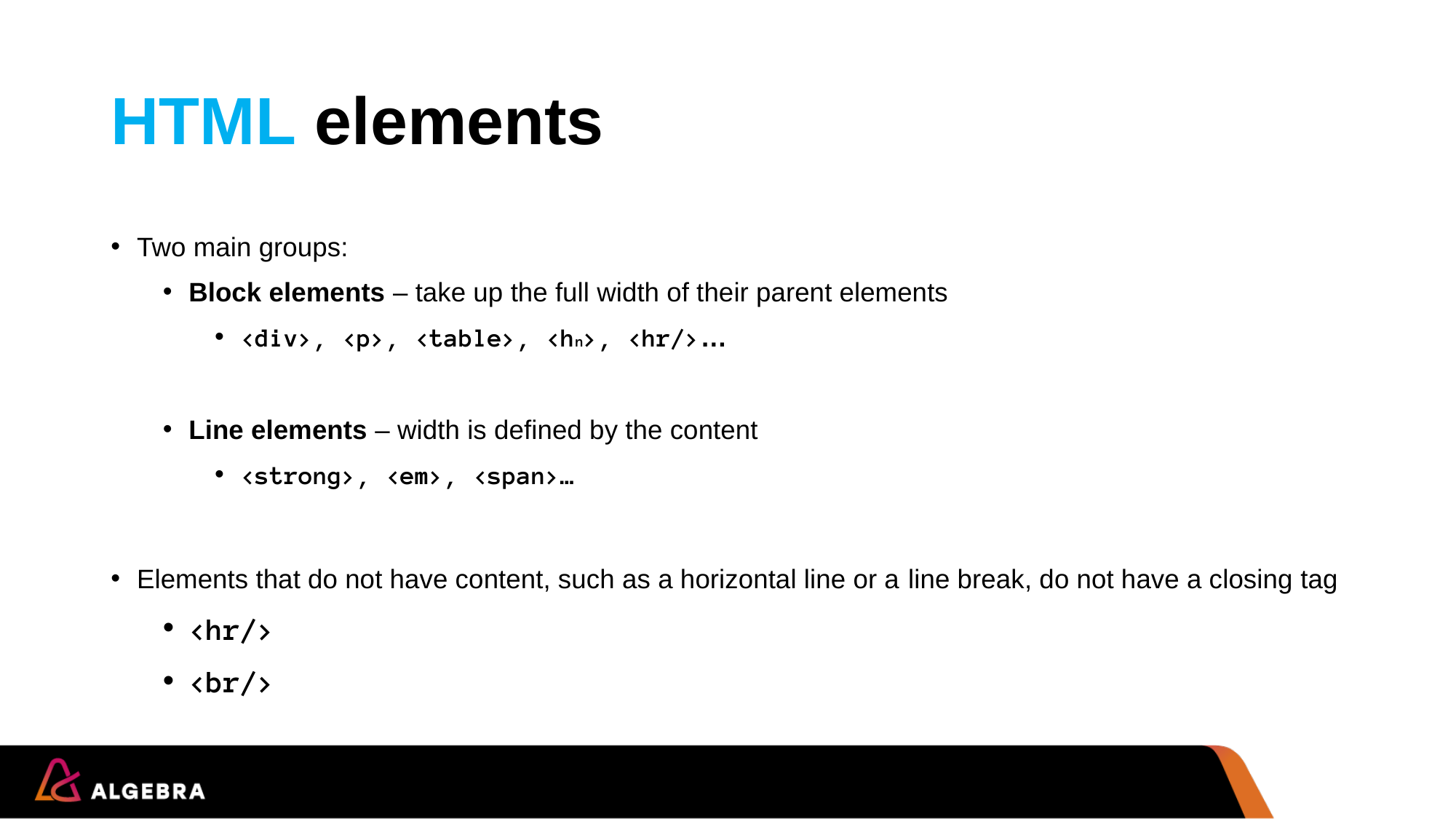

# HTML elements
Two main groups:
Block elements – take up the full width of their parent elements
<div>, <p>, <table>, <hn>, <hr/>…

Line elements – width is defined by the content
<strong>, <em>, <span>…

Elements that do not have content, such as a horizontal line or a line break, do not have a closing tag
<hr/>
<br/>